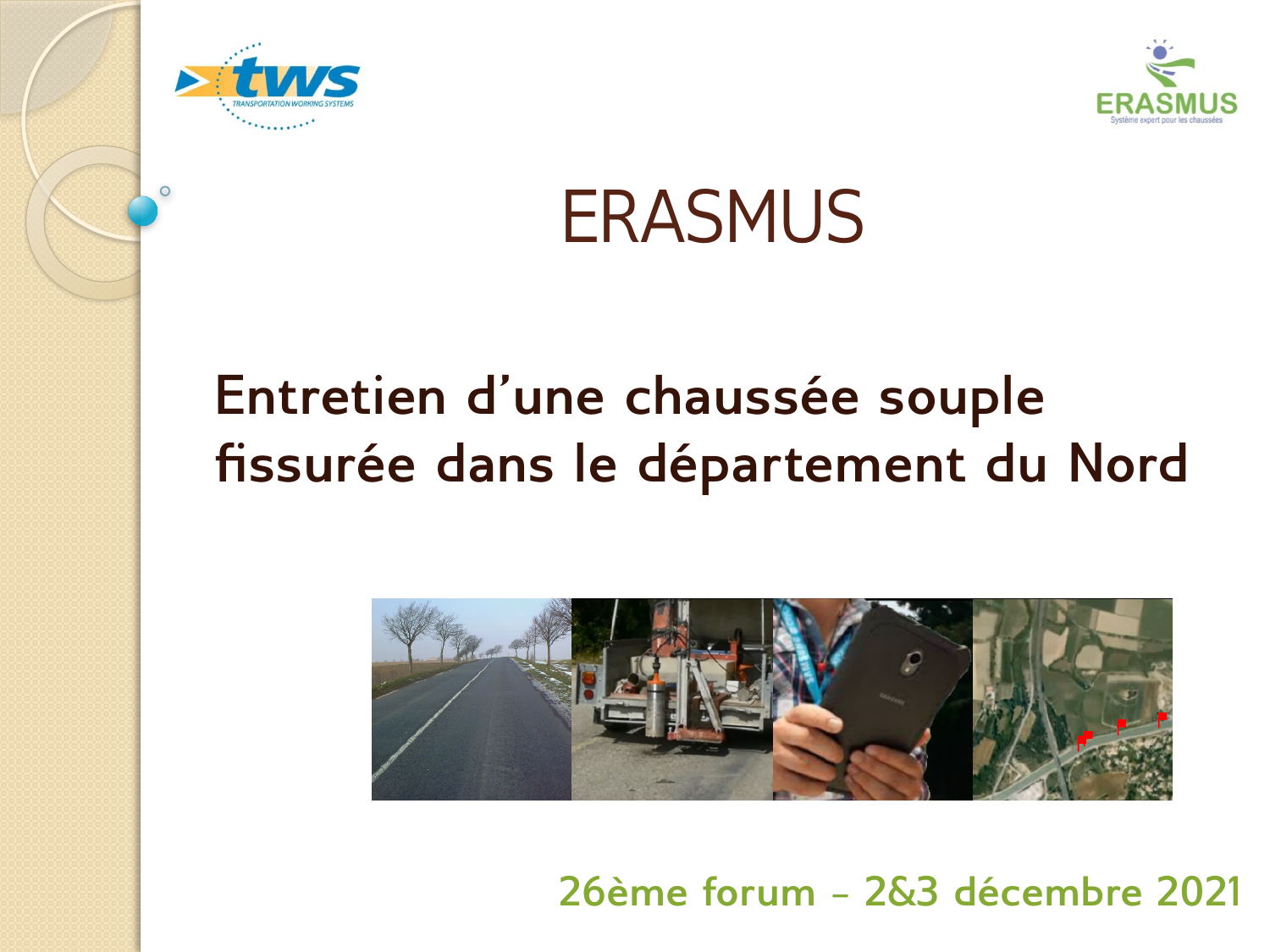

# ERASMUS
Entretien d’une chaussée souple fissurée dans le département du Nord
26ème forum – 2&3 décembre 2021